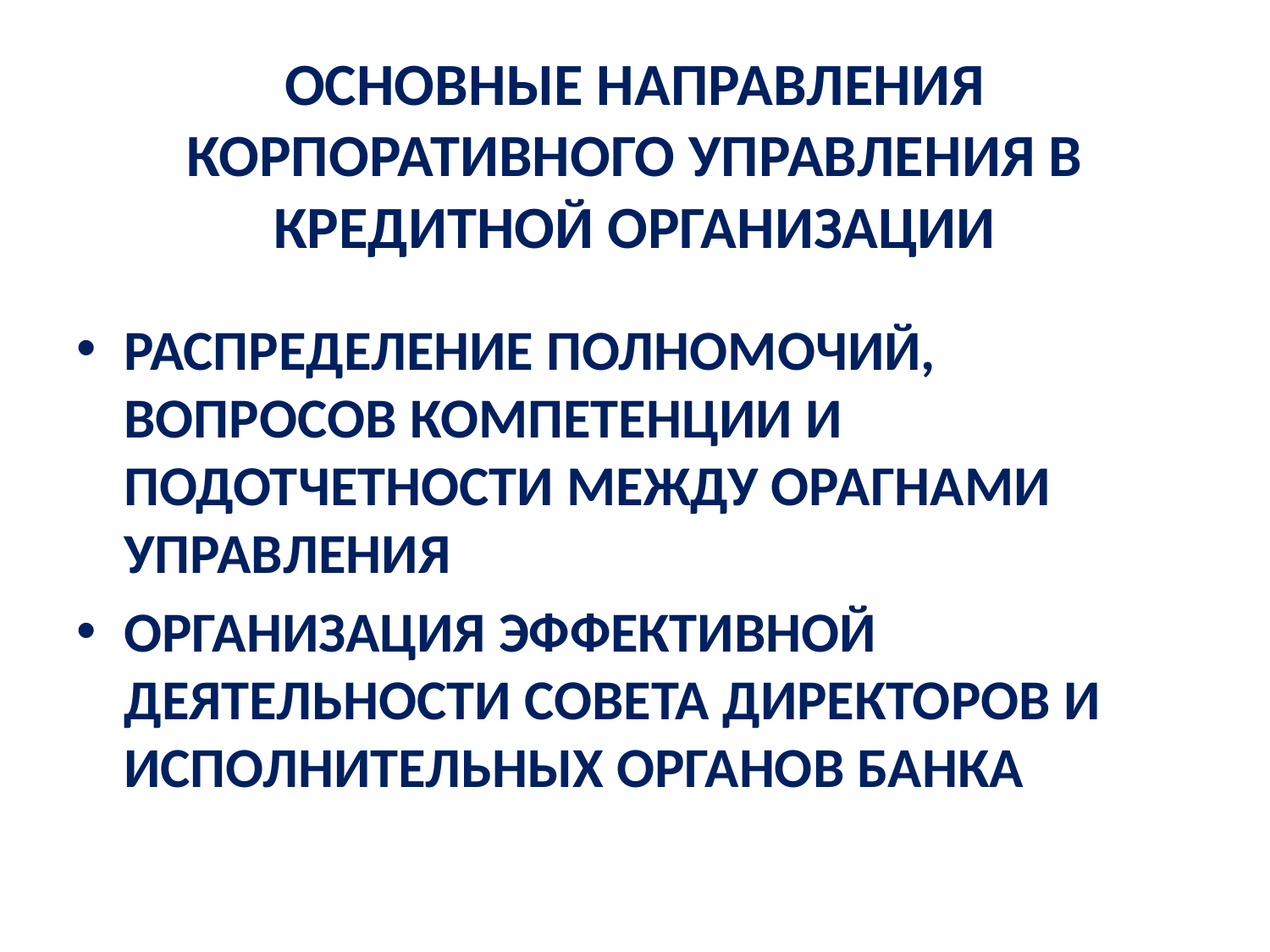

# ОСНОВНЫЕ НАПРАВЛЕНИЯ КОРПОРАТИВНОГО УПРАВЛЕНИЯ В КРЕДИТНОЙ ОРГАНИЗАЦИИ
РАСПРЕДЕЛЕНИЕ ПОЛНОМОЧИЙ, ВОПРОСОВ КОМПЕТЕНЦИИ И ПОДОТЧЕТНОСТИ МЕЖДУ ОРАГНАМИ УПРАВЛЕНИЯ
ОРГАНИЗАЦИЯ ЭФФЕКТИВНОЙ ДЕЯТЕЛЬНОСТИ СОВЕТА ДИРЕКТОРОВ И ИСПОЛНИТЕЛЬНЫХ ОРГАНОВ БАНКА